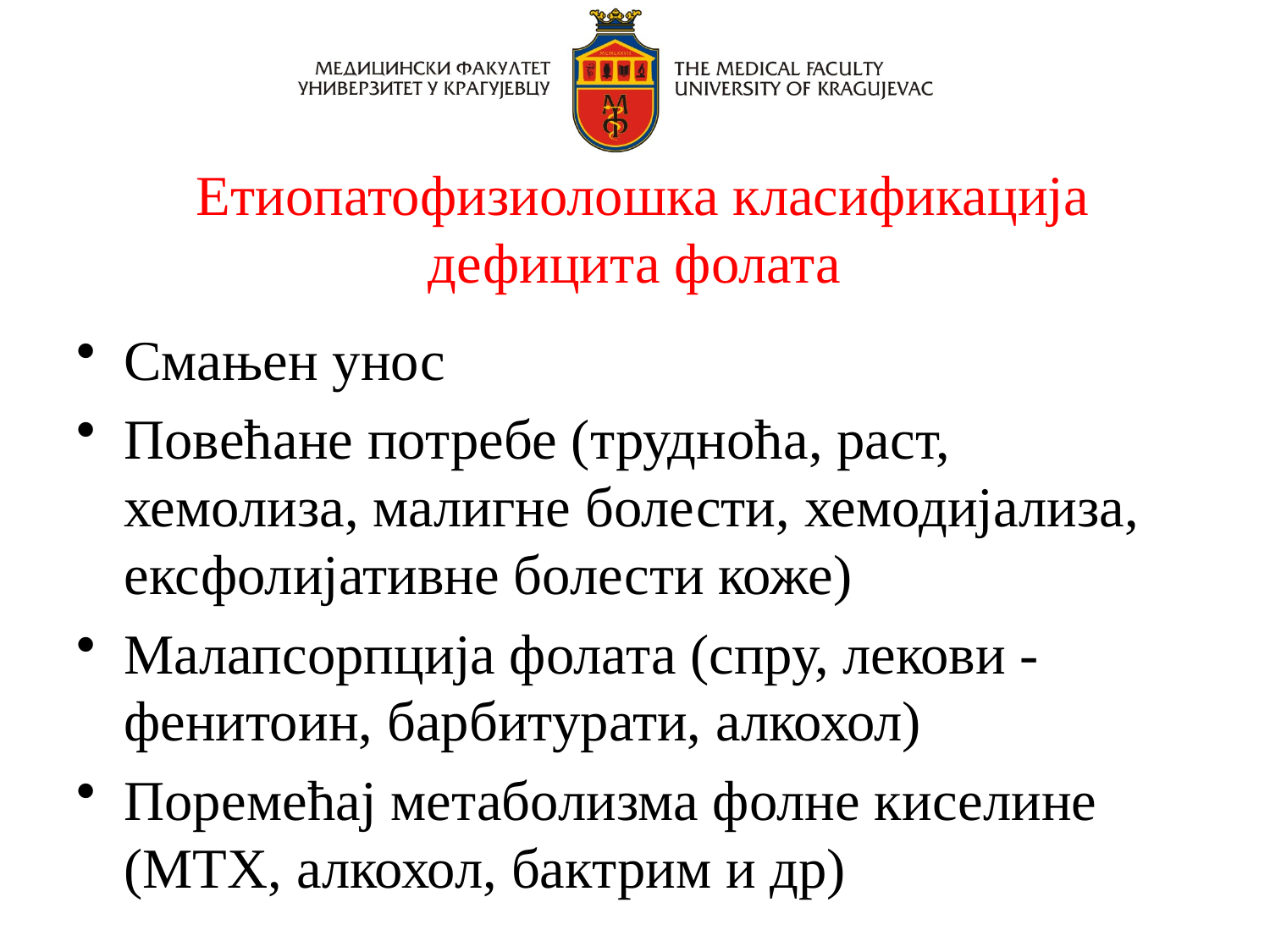

Етиопатофизиолошка класификација дефицита фолата
Смањен унос
Повећане потребе (трудноћа, раст, хемолиза, малигне болести, хемодијализа, ексфолијативне болести коже)
Малапсорпција фолата (спру, лекови - фенитоин, барбитурати, алкохол)
Поремећај метаболизма фолне киселине (МТX, алкохол, бактрим и др)